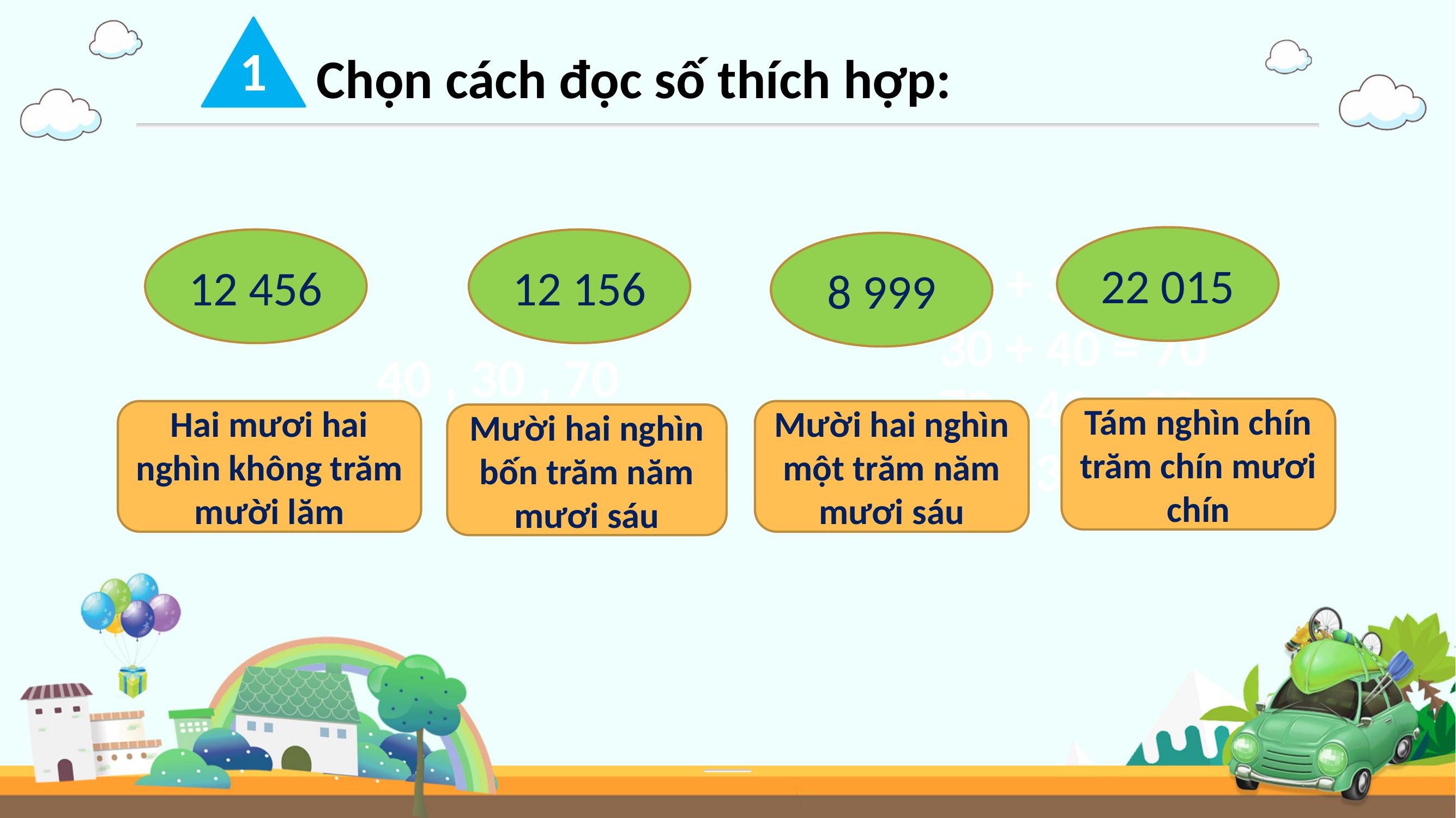

1
Chọn cách đọc số thích hợp:
22 015
12 456
12 156
8 999
40 + 30 = 70
30 + 40 = 70
40 , 30 , 70
70 - 40 = 30
Tám nghìn chín trăm chín mươi chín
Hai mươi hai nghìn không trăm mười lăm
Mười hai nghìn một trăm năm mươi sáu
Mười hai nghìn bốn trăm năm mươi sáu
70 - 30 = 40